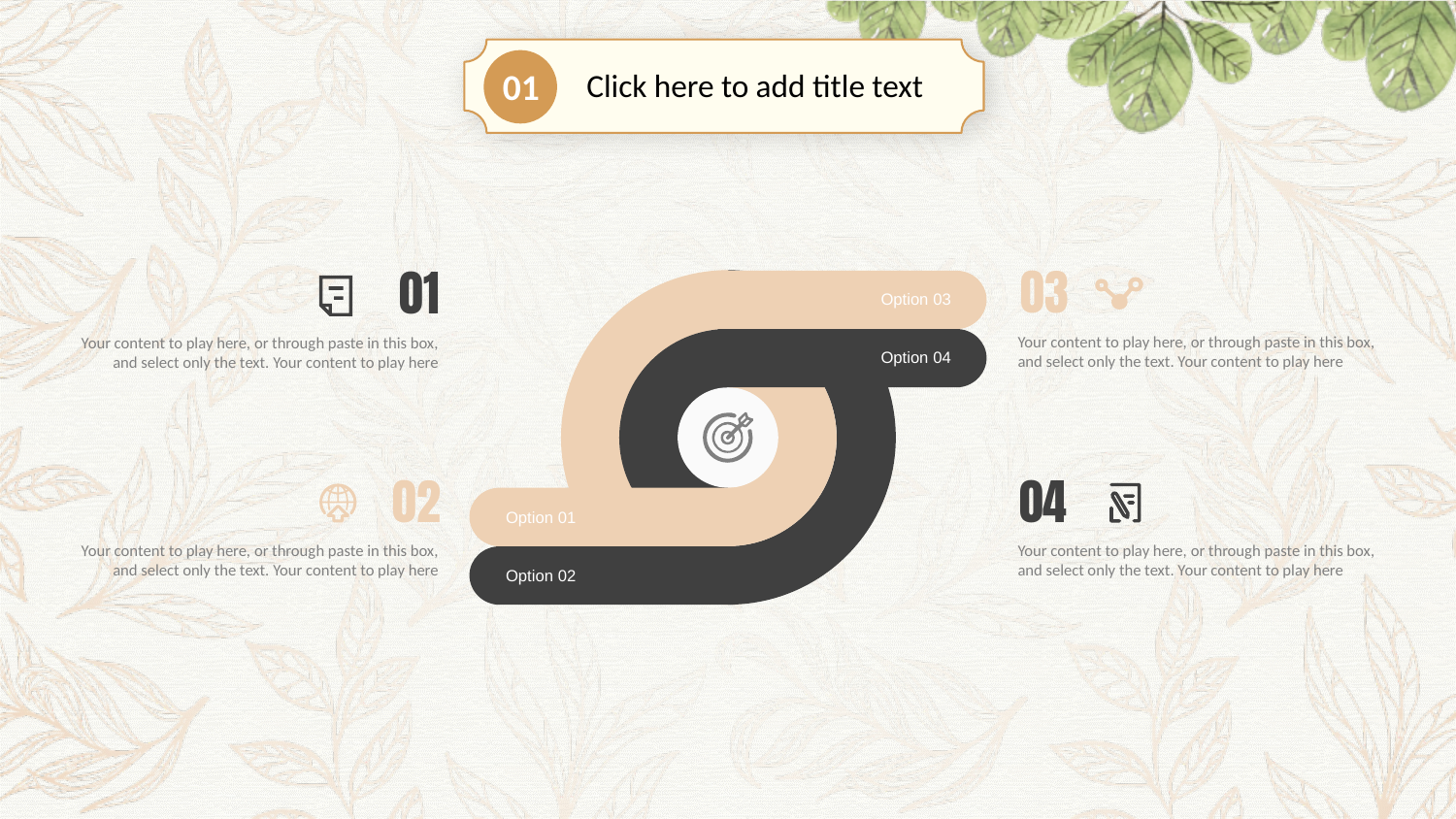

01
Click here to add title text
03
01

Option 03
Your content to play here, or through paste in this box, and select only the text. Your content to play here
Your content to play here, or through paste in this box, and select only the text. Your content to play here

Option 04

02
04

Option 01
Your content to play here, or through paste in this box, and select only the text. Your content to play here
Your content to play here, or through paste in this box, and select only the text. Your content to play here

Option 02